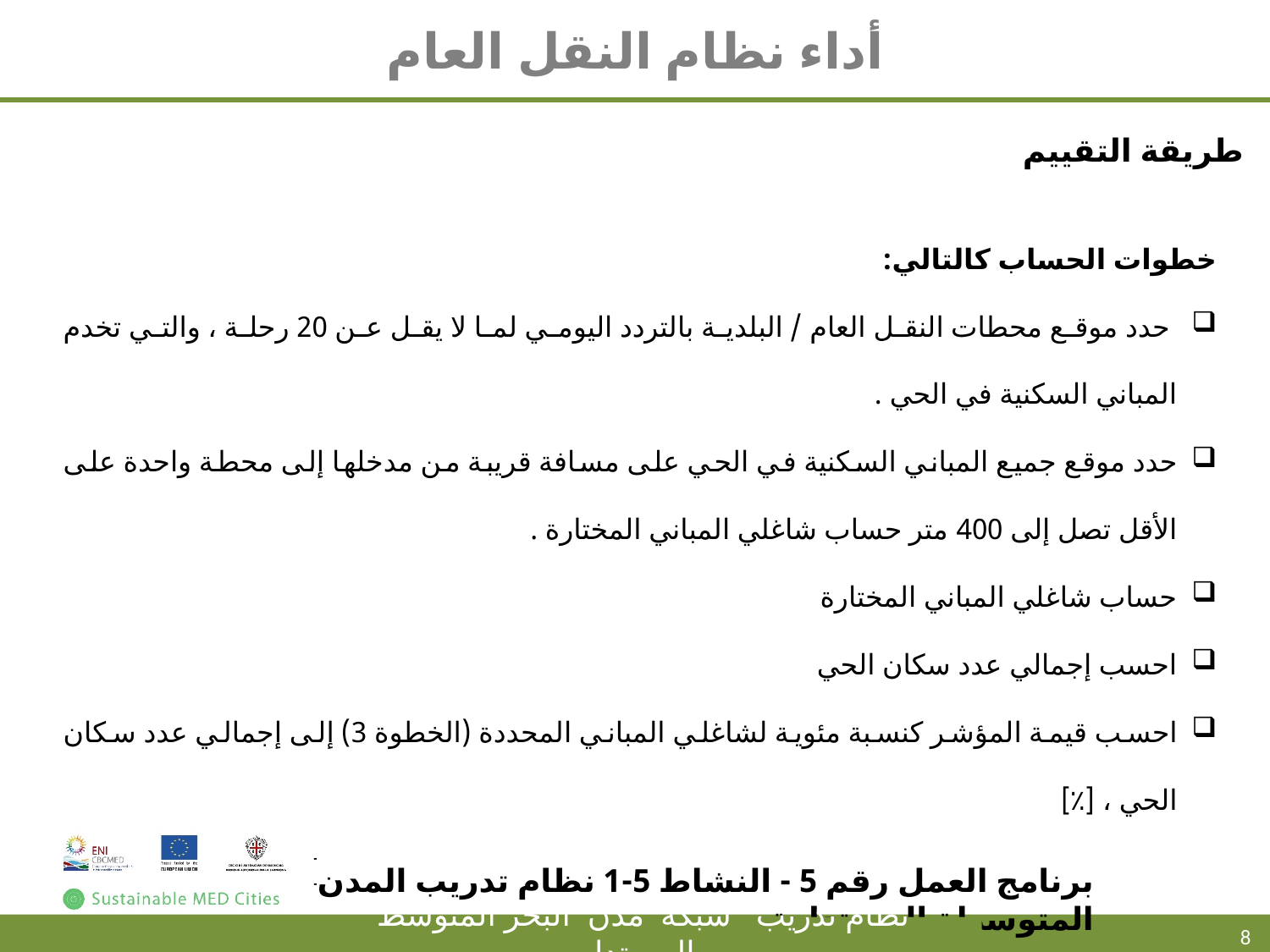

# أداء نظام النقل العام
طريقة التقييم
خطوات الحساب كالتالي:
 حدد موقع محطات النقل العام / البلدية بالتردد اليومي لما لا يقل عن 20 رحلة ، والتي تخدم المباني السكنية في الحي .
حدد موقع جميع المباني السكنية في الحي على مسافة قريبة من مدخلها إلى محطة واحدة على الأقل تصل إلى 400 متر حساب شاغلي المباني المختارة .
حساب شاغلي المباني المختارة
احسب إجمالي عدد سكان الحي
احسب قيمة المؤشر كنسبة مئوية لشاغلي المباني المحددة (الخطوة 3) إلى إجمالي عدد سكان الحي ، [٪]

برنامج العمل رقم 5 - النشاط 5-1 نظام تدريب المدن المتوسطة المستدامة
8
نظام تدريب   شبكة  مدن  البحر المتوسط   المستدام